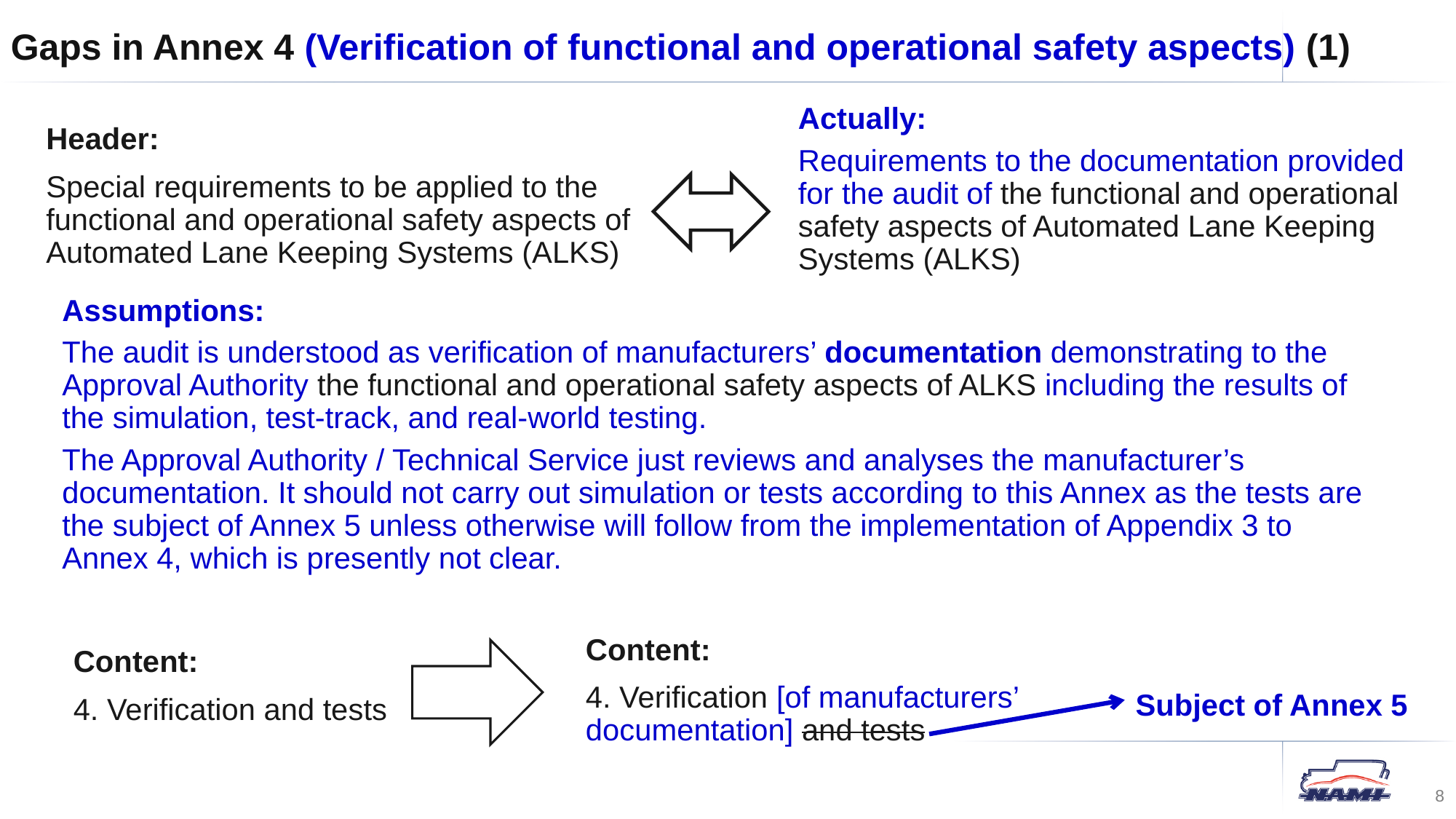

Gaps in Annex 4 (Verification of functional and operational safety aspects) (1)
Header:
Special requirements to be applied to the functional and operational safety aspects of Automated Lane Keeping Systems (ALKS)
Actually:
Requirements to the documentation provided for the audit of the functional and operational safety aspects of Automated Lane Keeping Systems (ALKS)

Assumptions:
The audit is understood as verification of manufacturers’ documentation demonstrating to the Approval Authority the functional and operational safety aspects of ALKS including the results of the simulation, test-track, and real-world testing.
The Approval Authority / Technical Service just reviews and analyses the manufacturer’s documentation. It should not carry out simulation or tests according to this Annex as the tests are the subject of Annex 5 unless otherwise will follow from the implementation of Appendix 3 to Annex 4, which is presently not clear.
Content:
4. Verification and tests
Content:
4. Verification [of manufacturers’ documentation] and tests

Subject of Annex 5
8